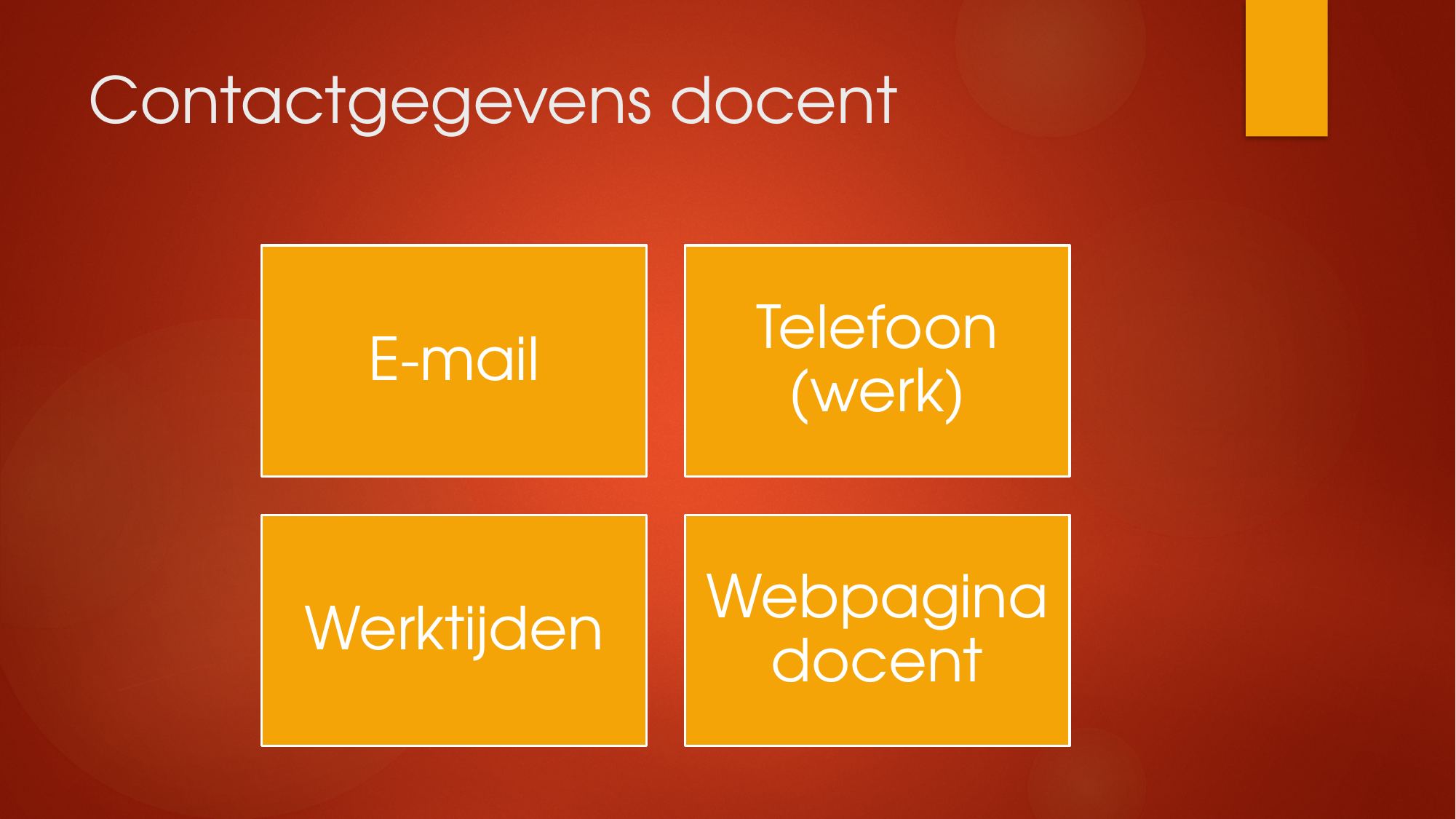

# Contactgegevens docent
E-mail
Telefoon (werk)
Werktijden
Webpagina docent